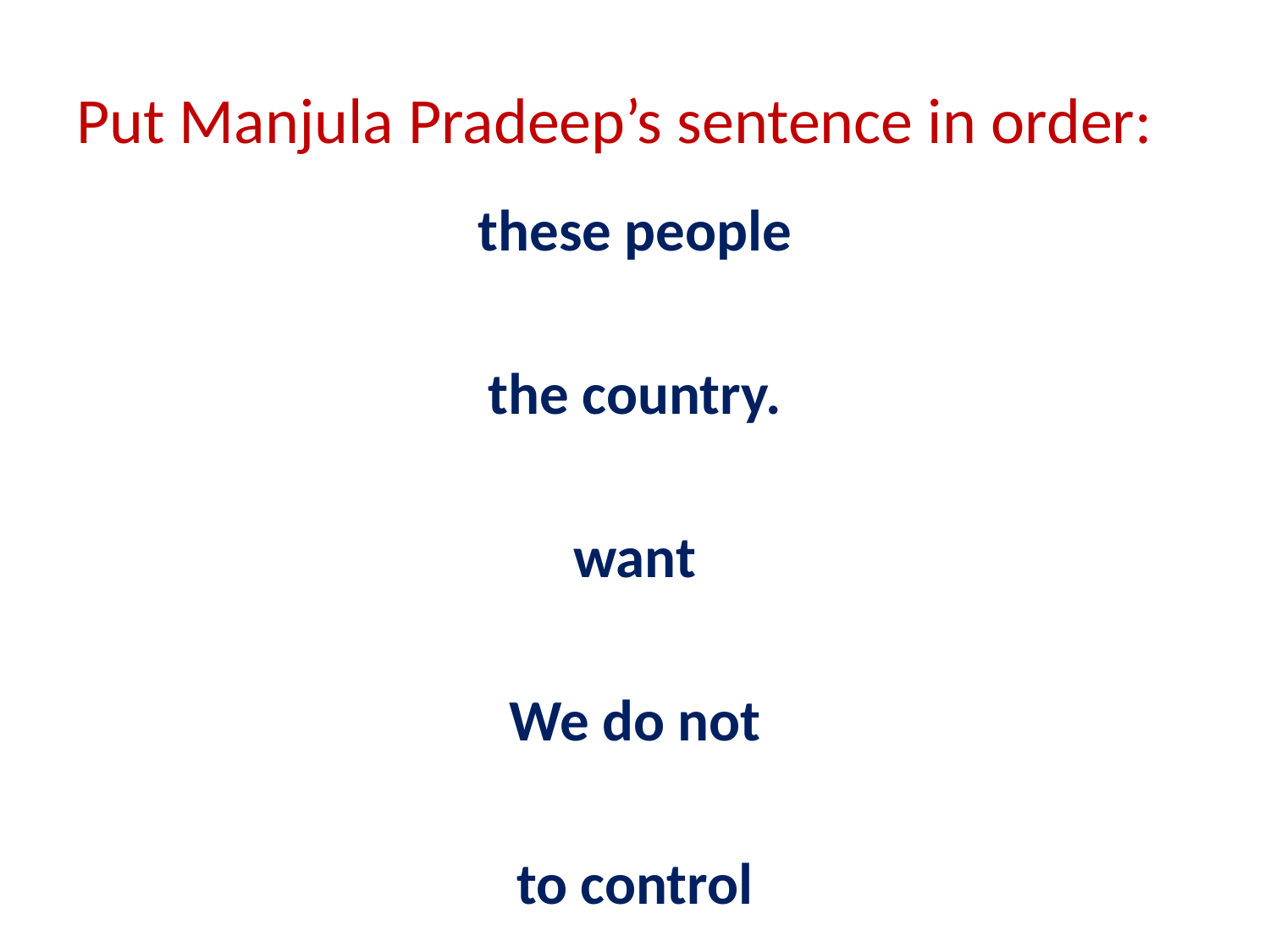

# Put Manjula Pradeep’s sentence in order:
these people

the country.

want

We do not

to control